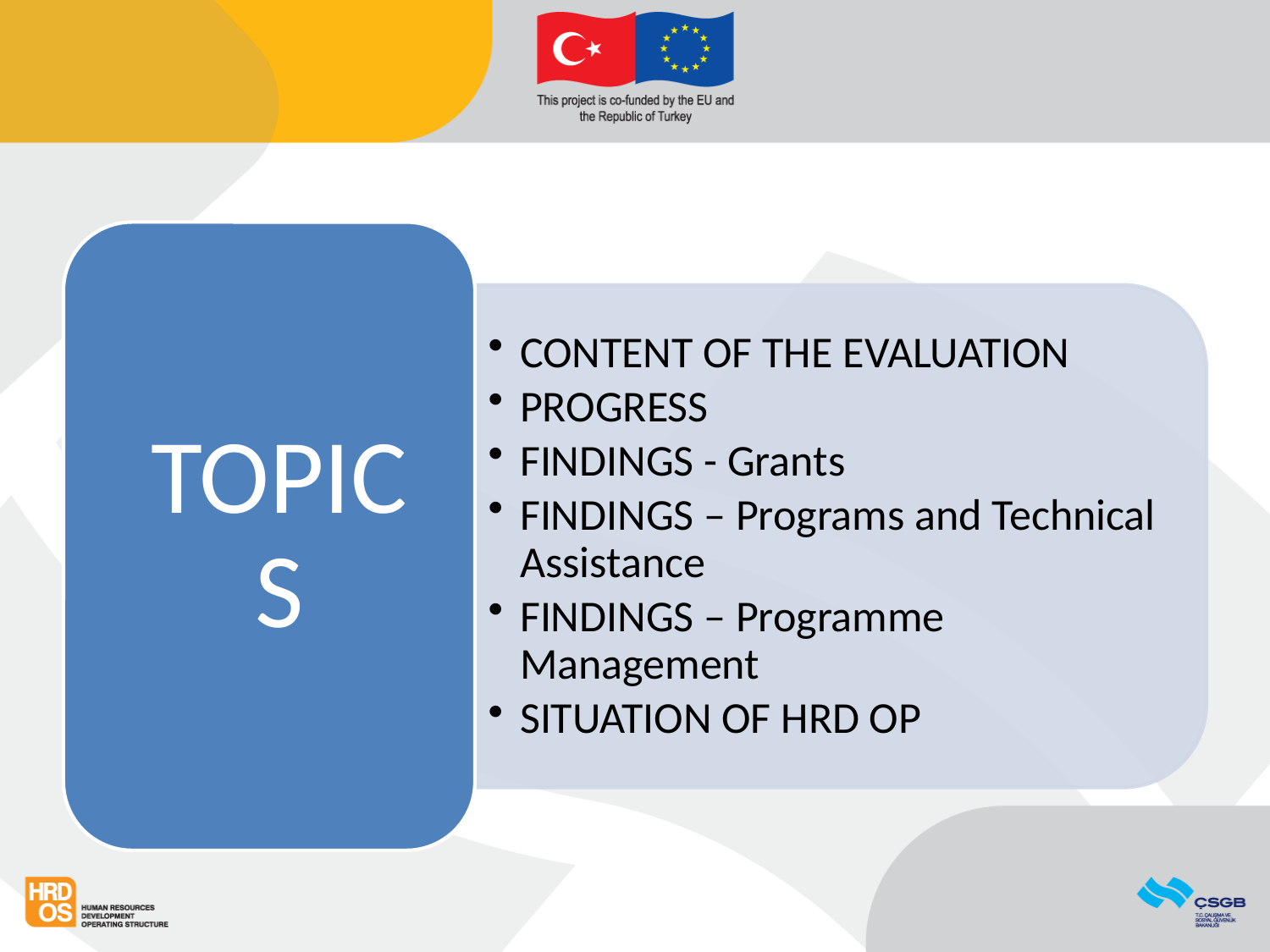

CONTENT OF THE EVALUATION
PROGRESS
FINDINGS - Grants
FINDINGS – Programs and Technical Assistance
FINDINGS – Programme Management
SITUATION OF HRD OP
TOPICS